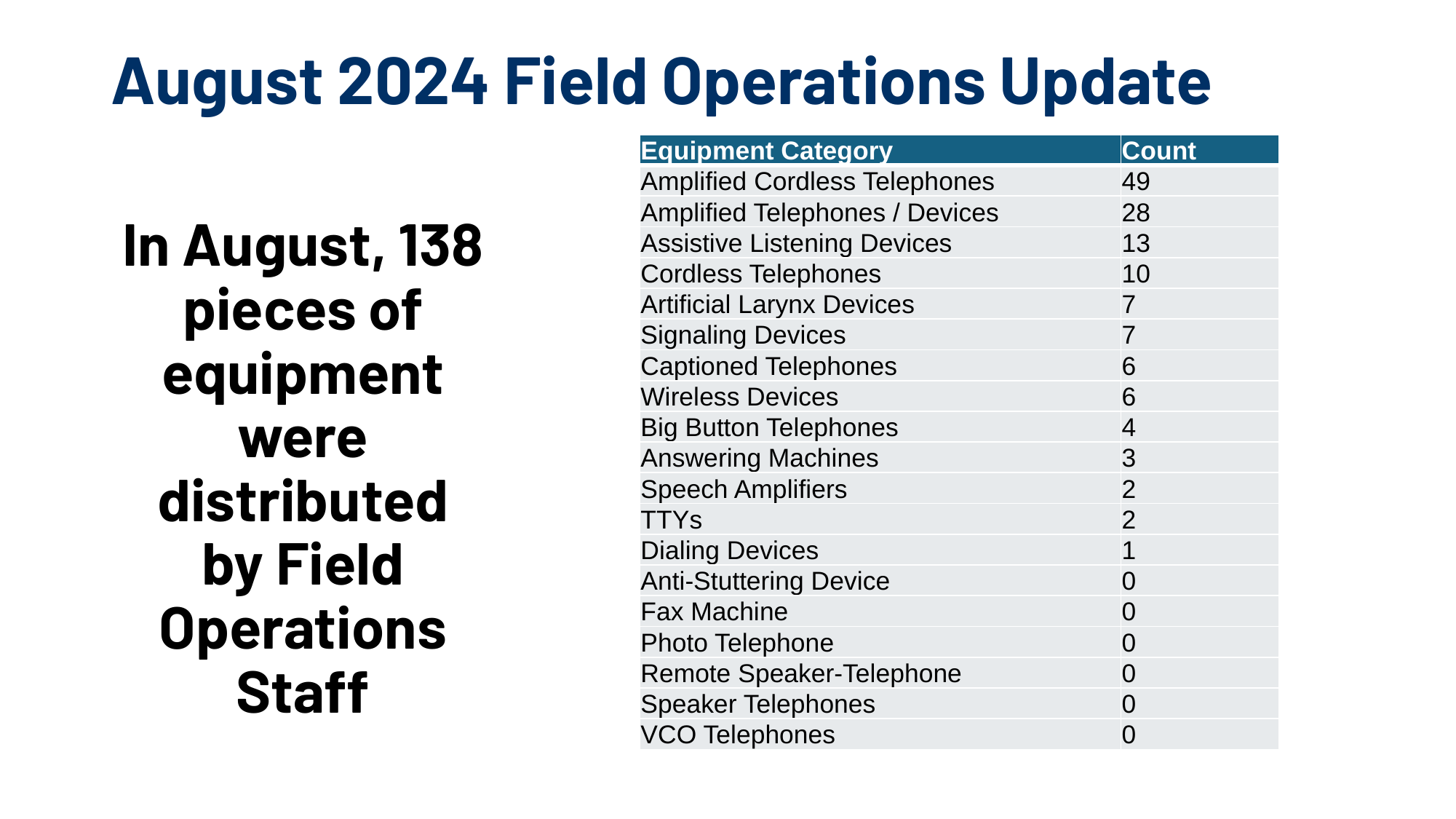

# August 2024 Field Operations Update
| Equipment Category | Count |
| --- | --- |
| Amplified Cordless Telephones | 49 |
| Amplified Telephones / Devices | 28 |
| Assistive Listening Devices | 13 |
| Cordless Telephones | 10 |
| Artificial Larynx Devices | 7 |
| Signaling Devices | 7 |
| Captioned Telephones | 6 |
| Wireless Devices | 6 |
| Big Button Telephones | 4 |
| Answering Machines | 3 |
| Speech Amplifiers | 2 |
| TTYs | 2 |
| Dialing Devices | 1 |
| Anti-Stuttering Device | 0 |
| Fax Machine | 0 |
| Photo Telephone | 0 |
| Remote Speaker-Telephone | 0 |
| Speaker Telephones | 0 |
| VCO Telephones | 0 |
In August, 138 pieces of equipment were distributed by Field Operations Staff